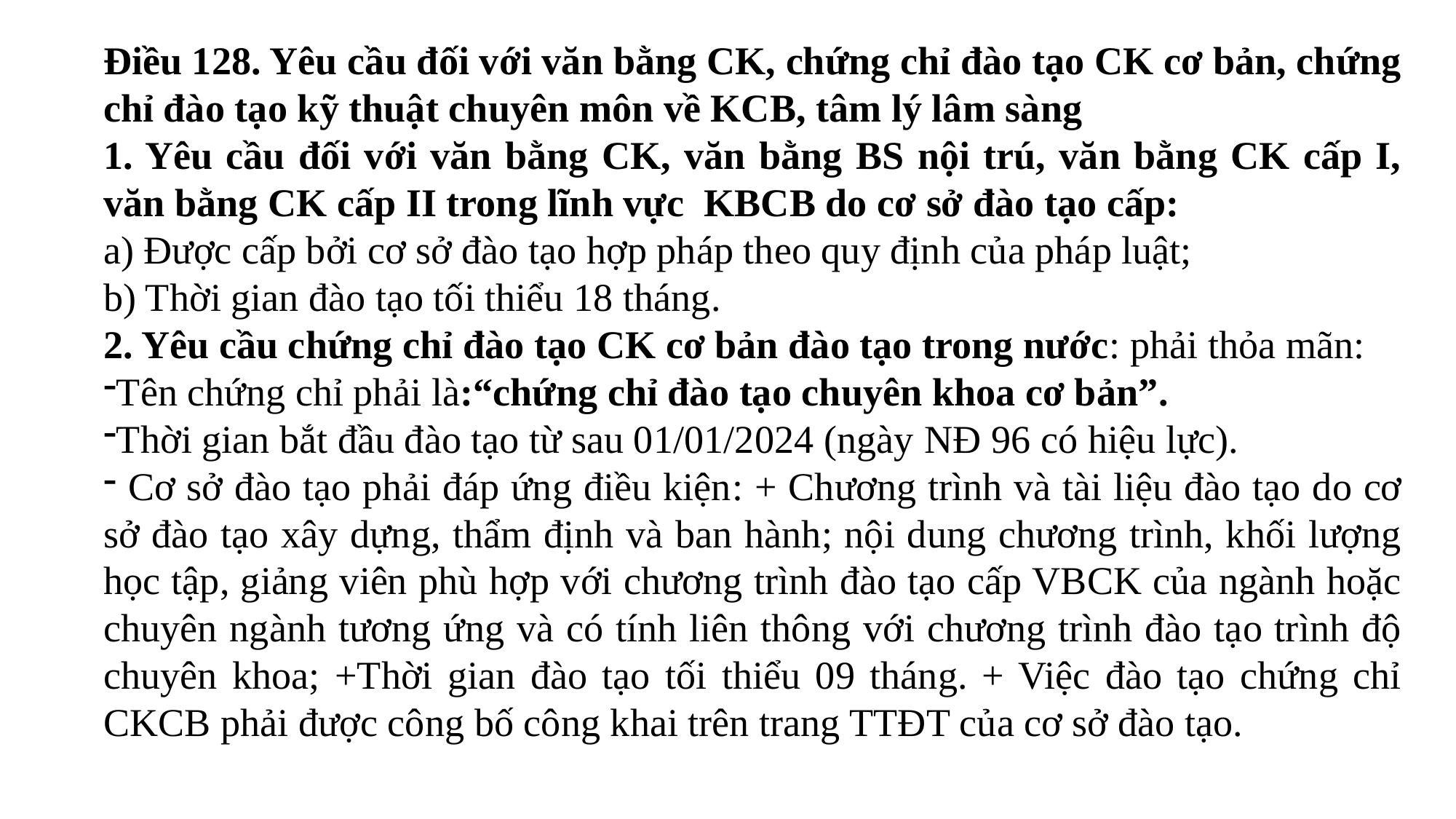

Điều 128. Yêu cầu đối với văn bằng CK, chứng chỉ đào tạo CK cơ bản, chứng chỉ đào tạo kỹ thuật chuyên môn về KCB, tâm lý lâm sàng
1. Yêu cầu đối với văn bằng CK, văn bằng BS nội trú, văn bằng CK cấp I, văn bằng CK cấp II trong lĩnh vực  KBCB do cơ sở đào tạo cấp:
a) Được cấp bởi cơ sở đào tạo hợp pháp theo quy định của pháp luật;
b) Thời gian đào tạo tối thiểu 18 tháng.
2. Yêu cầu chứng chỉ đào tạo CK cơ bản đào tạo trong nước: phải thỏa mãn:
Tên chứng chỉ phải là:“chứng chỉ đào tạo chuyên khoa cơ bản”.
Thời gian bắt đầu đào tạo từ sau 01/01/2024 (ngày NĐ 96 có hiệu lực).
 Cơ sở đào tạo phải đáp ứng điều kiện: + Chương trình và tài liệu đào tạo do cơ sở đào tạo xây dựng, thẩm định và ban hành; nội dung chương trình, khối lượng học tập, giảng viên phù hợp với chương trình đào tạo cấp VBCK của ngành hoặc chuyên ngành tương ứng và có tính liên thông với chương trình đào tạo trình độ chuyên khoa; +Thời gian đào tạo tối thiểu 09 tháng. + Việc đào tạo chứng chỉ CKCB phải được công bố công khai trên trang TTĐT của cơ sở đào tạo.